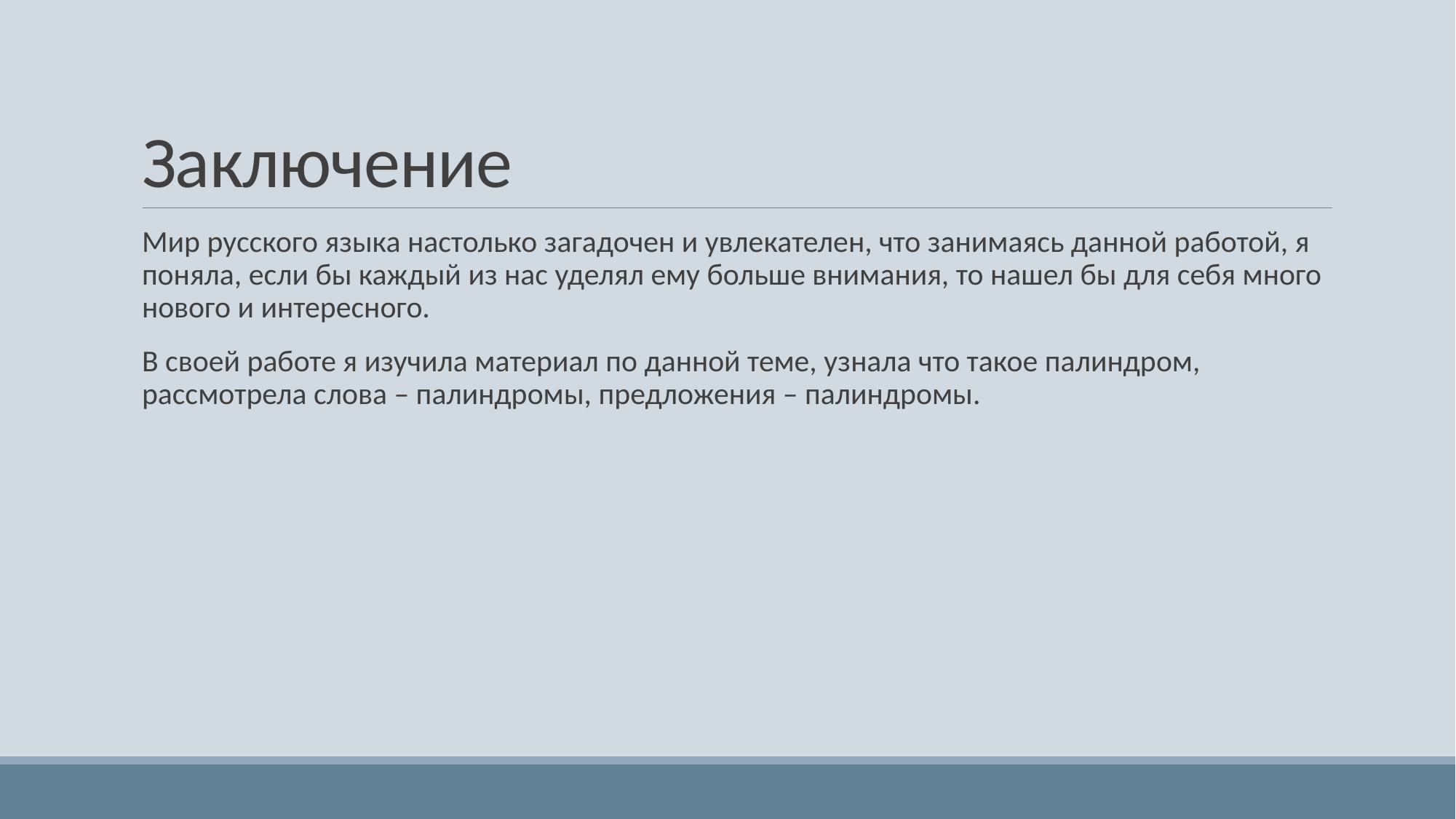

# Заключение
Мир русского языка настолько загадочен и увлекателен, что занимаясь данной работой, я поняла, если бы каждый из нас уделял ему больше внимания, то нашел бы для себя много нового и интересного.
В своей работе я изучила материал по данной теме, узнала что такое палиндром, рассмотрела слова – палиндромы, предложения – палиндромы.